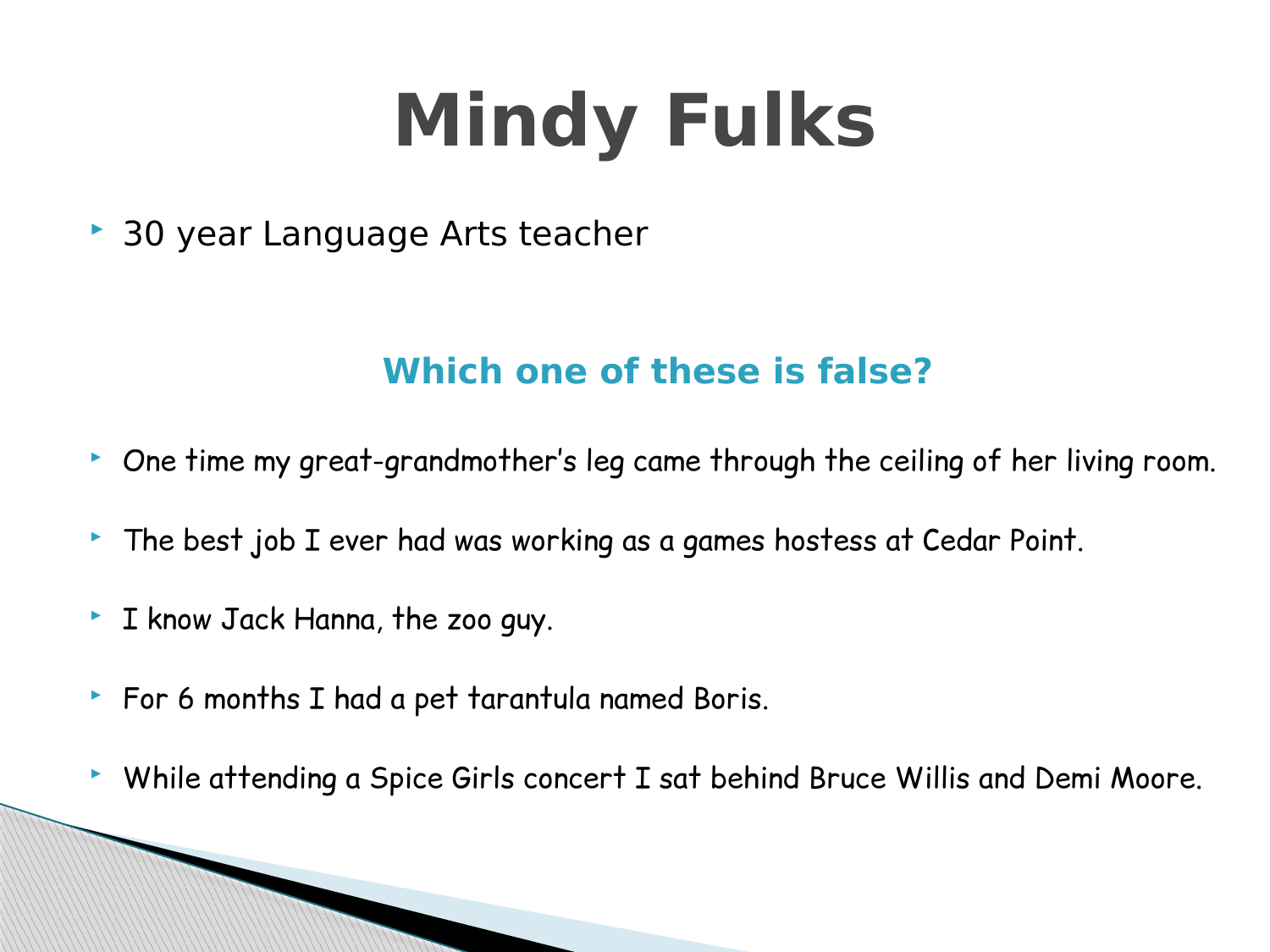

# Mindy Fulks
30 year Language Arts teacher

Which one of these is false?

One time my great-grandmother’s leg came through the ceiling of her living room.

The best job I ever had was working as a games hostess at Cedar Point.

I know Jack Hanna, the zoo guy.

For 6 months I had a pet tarantula named Boris.

While attending a Spice Girls concert I sat behind Bruce Willis and Demi Moore.